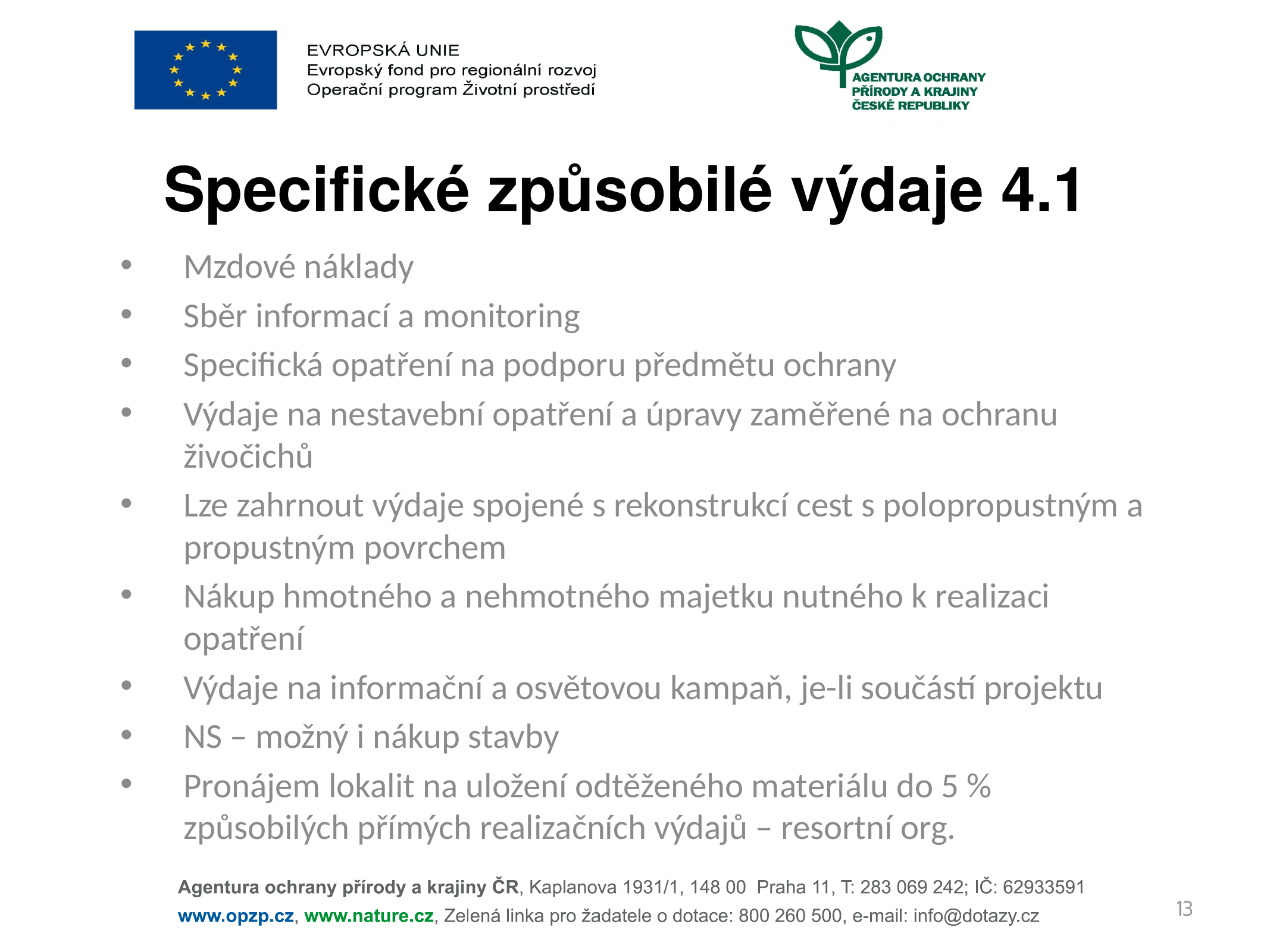

# Specifické způsobilé výdaje 4.1
Mzdové náklady
Sběr informací a monitoring
Specifická opatření na podporu předmětu ochrany
Výdaje na nestavební opatření a úpravy zaměřené na ochranu živočichů
Lze zahrnout výdaje spojené s rekonstrukcí cest s polopropustným a propustným povrchem
Nákup hmotného a nehmotného majetku nutného k realizaci opatření
Výdaje na informační a osvětovou kampaň, je-li součástí projektu
NS – možný i nákup stavby
Pronájem lokalit na uložení odtěženého materiálu do 5 % způsobilých přímých realizačních výdajů – resortní org.

13